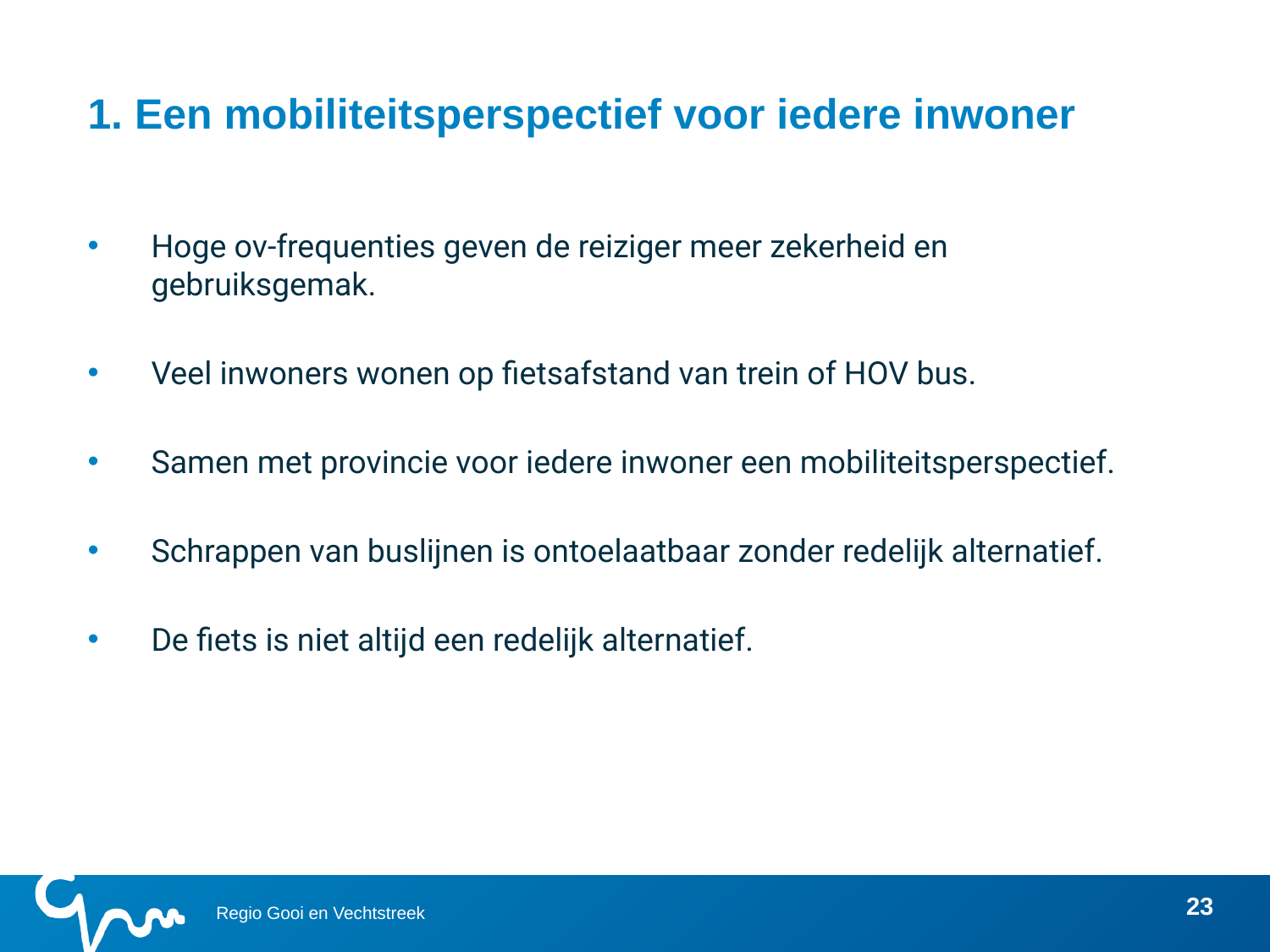

# 1. Een mobiliteitsperspectief voor iedere inwoner
Hoge ov-frequenties geven de reiziger meer zekerheid en gebruiksgemak.

Veel inwoners wonen op fietsafstand van trein of HOV bus.

Samen met provincie voor iedere inwoner een mobiliteitsperspectief.

Schrappen van buslijnen is ontoelaatbaar zonder redelijk alternatief.

De fiets is niet altijd een redelijk alternatief.